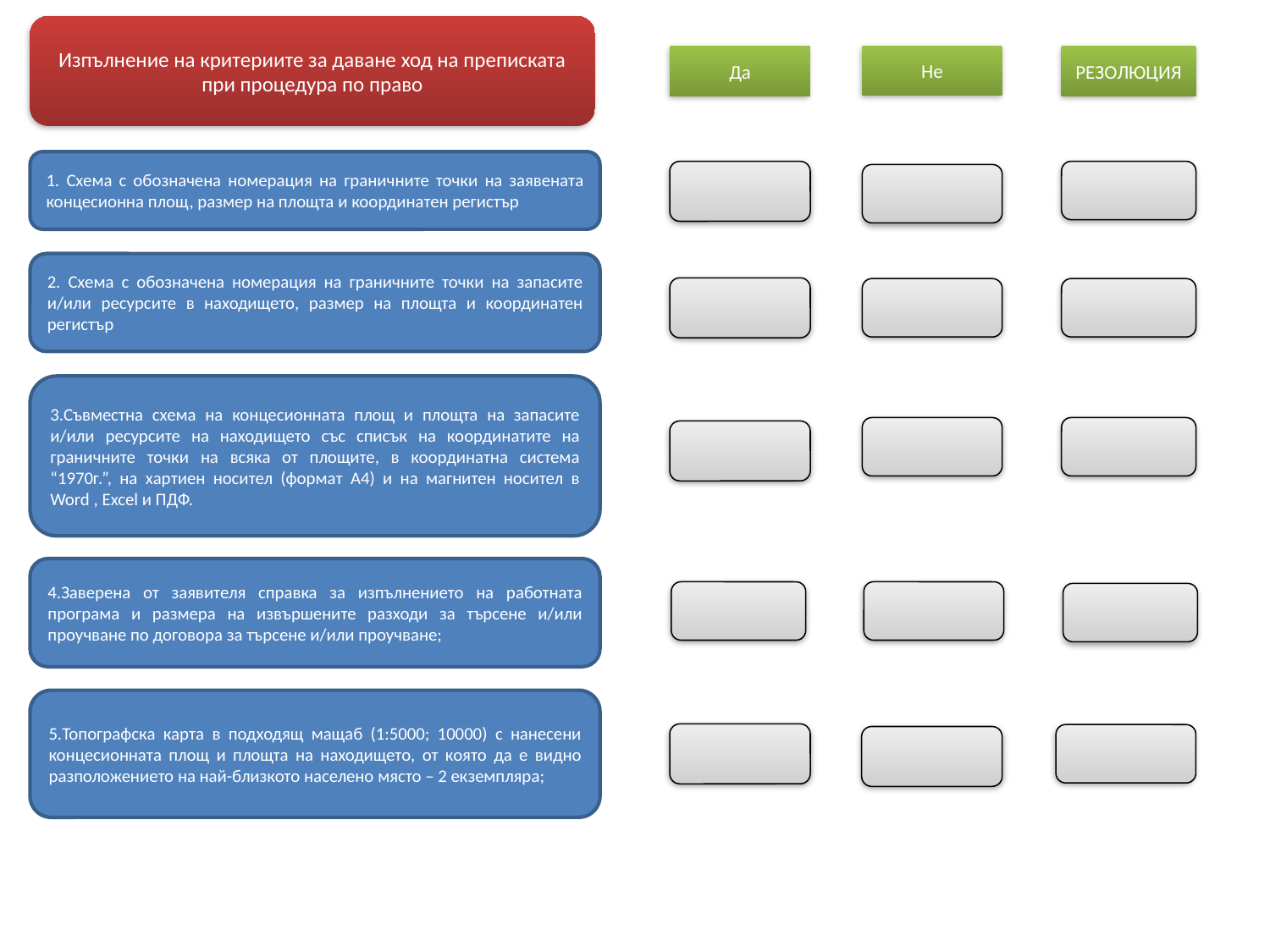

Изпълнение на критериите за даване ход на преписката при процедура по право
Да
РЕЗОЛЮЦИЯ
Не
1. Схема с обозначена номерация на граничните точки на заявената концесионна площ, размер на площта и координатен регистър

2. Схема с обозначена номерация на граничните точки на запасите и/или ресурсите в находището, размер на площта и координатен регистър

3.Съвместна схема на концесионната площ и площта на запасите и/или ресурсите на находището със списък на координатите на граничните точки на всяка от площите, в координатна система “1970г.”, на хартиен носител (формат А4) и на магнитен носител в Word , Excel и ПДФ.

4.Заверена от заявителя справка за изпълнението на работната програма и размера на извършените разходи за търсене и/или проучване по договора за търсене и/или проучване;

5.Топографска карта в подходящ мащаб (1:5000; 10000) с нанесени концесионната площ и площта на находището, от която да е видно разположението на най-близкото населено място – 2 екземпляра;